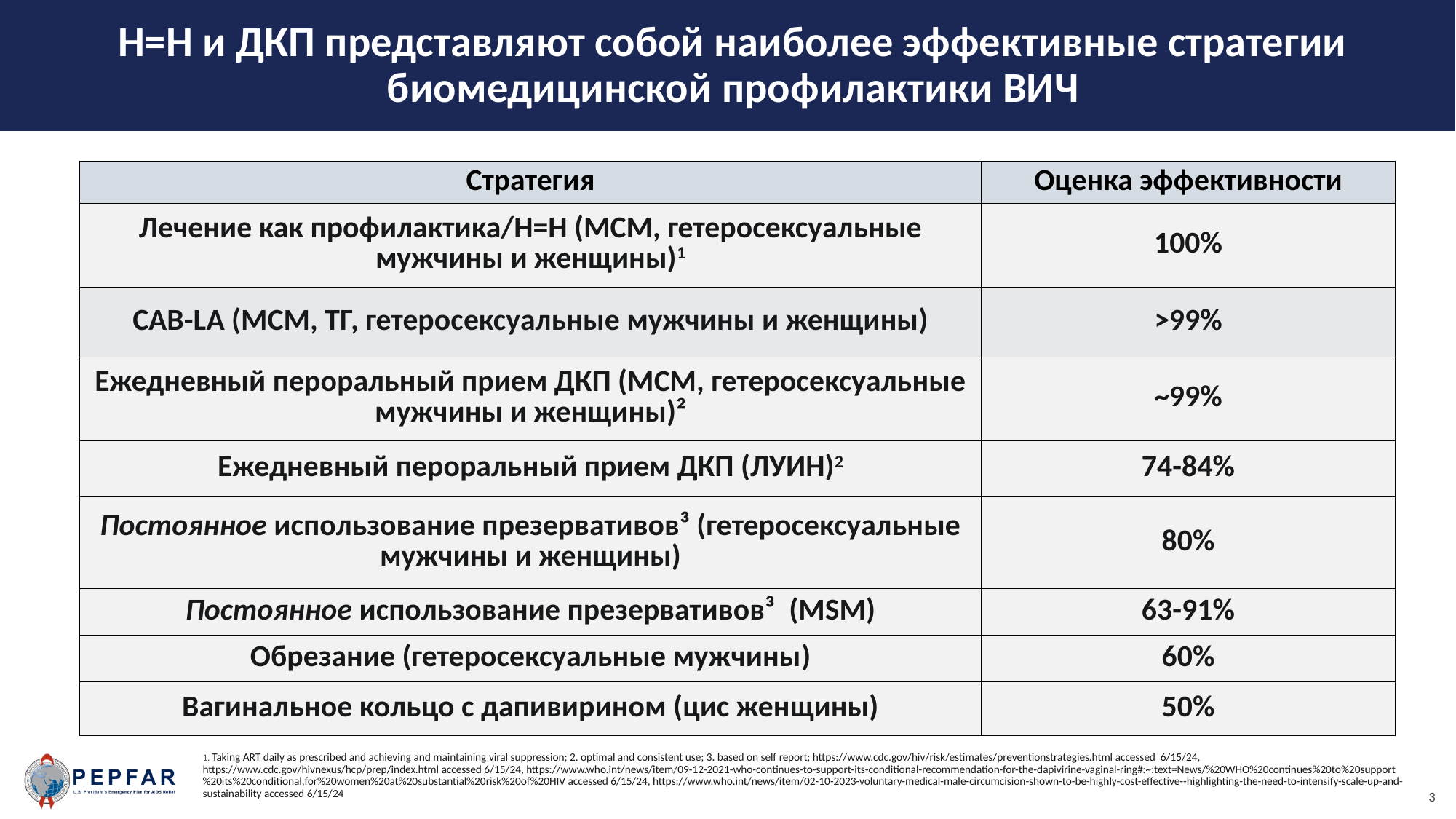

Н=Н и ДКП представляют собой наиболее эффективные стратегии биомедицинской профилактики ВИЧ
| Стратегия | Оценка эффективности |
| --- | --- |
| Лечение как профилактика/Н=Н (МСМ, гетеросексуальные мужчины и женщины)1 | 100% |
| CAB-LA (МСМ, ТГ, гетеросексуальные мужчины и женщины) | >99% |
| Ежедневный пероральный прием ДКП (МСМ, гетеросексуальные мужчины и женщины)² | ~99% |
| Ежедневный пероральный прием ДКП (ЛУИН)2 | 74-84% |
| Постоянное использование презервативов³ (гетеросексуальные мужчины и женщины) | 80% |
| Постоянное использование презервативов³ (MSM) | 63-91% |
| Обрезание (гетеросексуальные мужчины) | 60% |
| Вагинальное кольцо с дапивирином (цис женщины) | 50% |
1. Taking ART daily as prescribed and achieving and maintaining viral suppression; 2. optimal and consistent use; 3. based on self report; https://www.cdc.gov/hiv/risk/estimates/preventionstrategies.html accessed  6/15/24,  https://www.cdc.gov/hivnexus/hcp/prep/index.html accessed 6/15/24, https://www.who.int/news/item/09-12-2021-who-continues-to-support-its-conditional-recommendation-for-the-dapivirine-vaginal-ring#:~:text=News/%20WHO%20continues%20to%20support%20its%20conditional,for%20women%20at%20substantial%20risk%20of%20HIV accessed 6/15/24, https://www.who.int/news/item/02-10-2023-voluntary-medical-male-circumcision-shown-to-be-highly-cost-effective--highlighting-the-need-to-intensify-scale-up-and-sustainability accessed 6/15/24